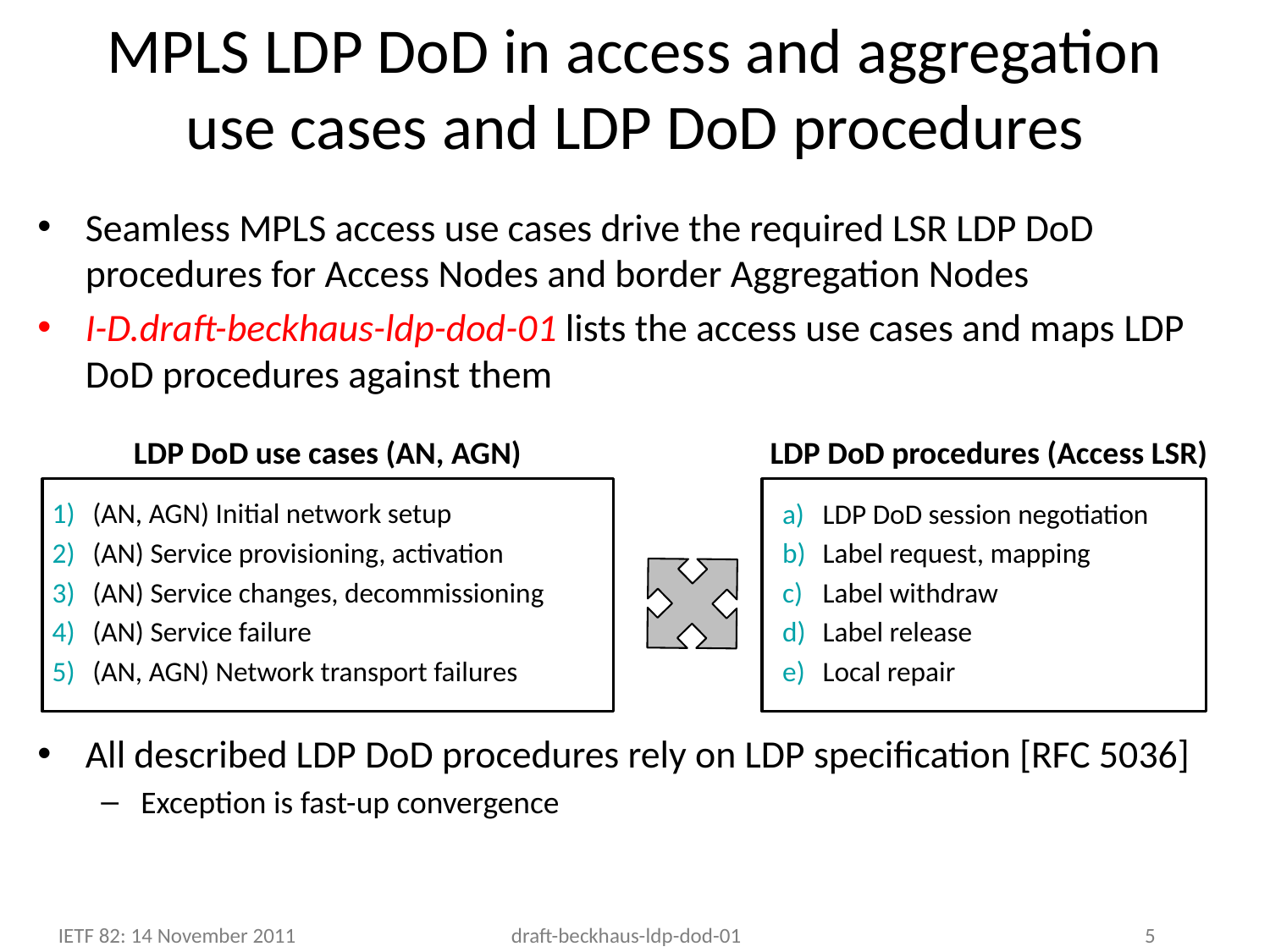

# MPLS LDP DoD in access and aggregation use cases and LDP DoD procedures
Seamless MPLS access use cases drive the required LSR LDP DoD procedures for Access Nodes and border Aggregation Nodes
I-D.draft-beckhaus-ldp-dod-01 lists the access use cases and maps LDP DoD procedures against them

All described LDP DoD procedures rely on LDP specification [RFC 5036]
Exception is fast-up convergence
LDP DoD use cases (AN, AGN)
LDP DoD procedures (Access LSR)

(AN, AGN) Initial network setup
(AN) Service provisioning, activation
(AN) Service changes, decommissioning
(AN) Service failure
(AN, AGN) Network transport failures

LDP DoD session negotiation
Label request, mapping
Label withdraw
Label release
Local repair